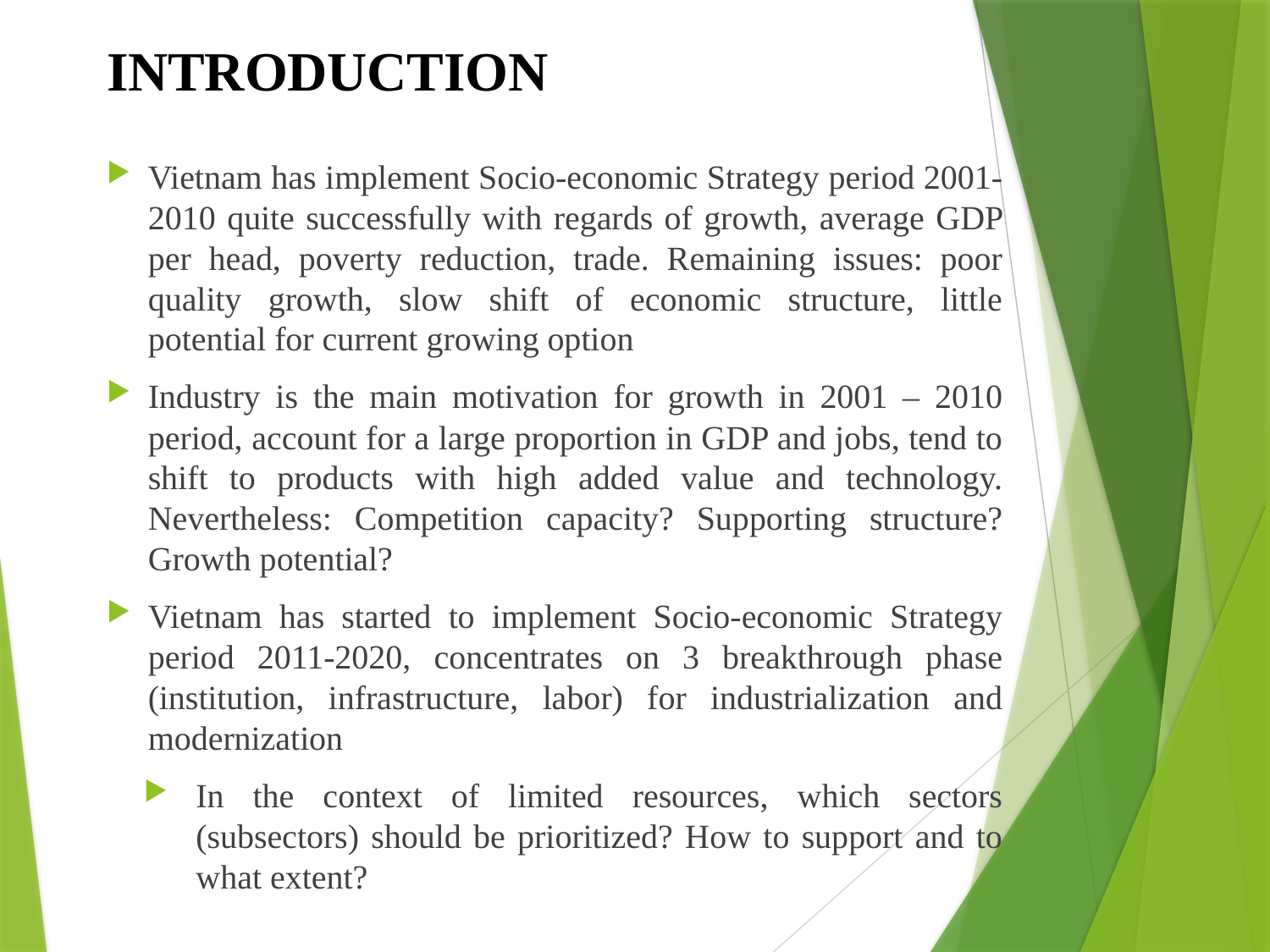

# INTRODUCTION
Vietnam has implement Socio-economic Strategy period 2001-2010 quite successfully with regards of growth, average GDP per head, poverty reduction, trade. Remaining issues: poor quality growth, slow shift of economic structure, little potential for current growing option
Industry is the main motivation for growth in 2001 – 2010 period, account for a large proportion in GDP and jobs, tend to shift to products with high added value and technology. Nevertheless: Competition capacity? Supporting structure? Growth potential?
Vietnam has started to implement Socio-economic Strategy period 2011-2020, concentrates on 3 breakthrough phase (institution, infrastructure, labor) for industrialization and modernization
In the context of limited resources, which sectors (subsectors) should be prioritized? How to support and to what extent?